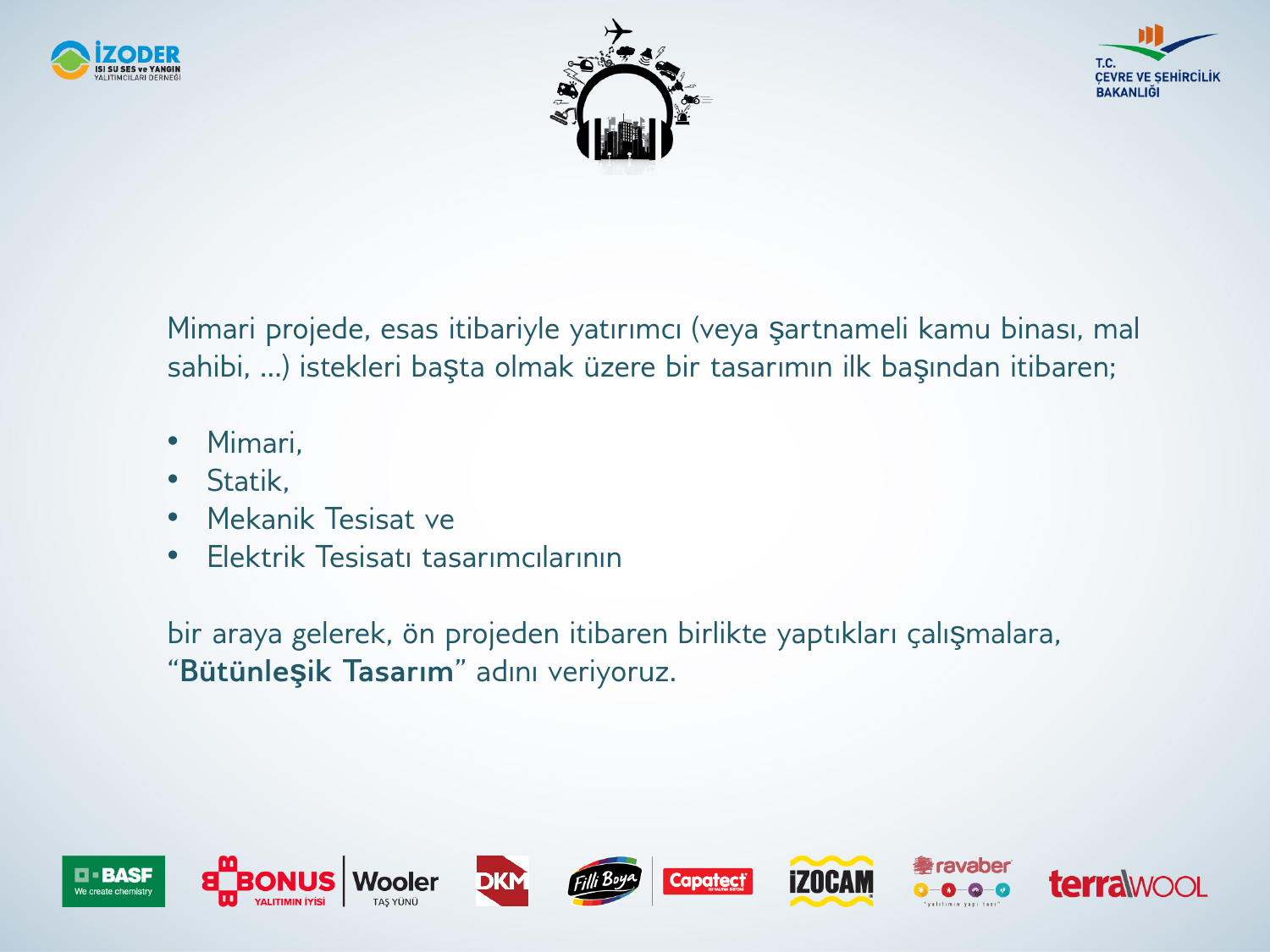

Mimari projede, esas itibariyle yatırımcı (veya şartnameli kamu binası, mal sahibi, …) istekleri başta olmak üzere bir tasarımın ilk başından itibaren;

Mimari,
Statik,
Mekanik Tesisat ve
Elektrik Tesisatı tasarımcılarının

bir araya gelerek, ön projeden itibaren birlikte yaptıkları çalışmalara, “Bütünleşik Tasarım” adını veriyoruz.